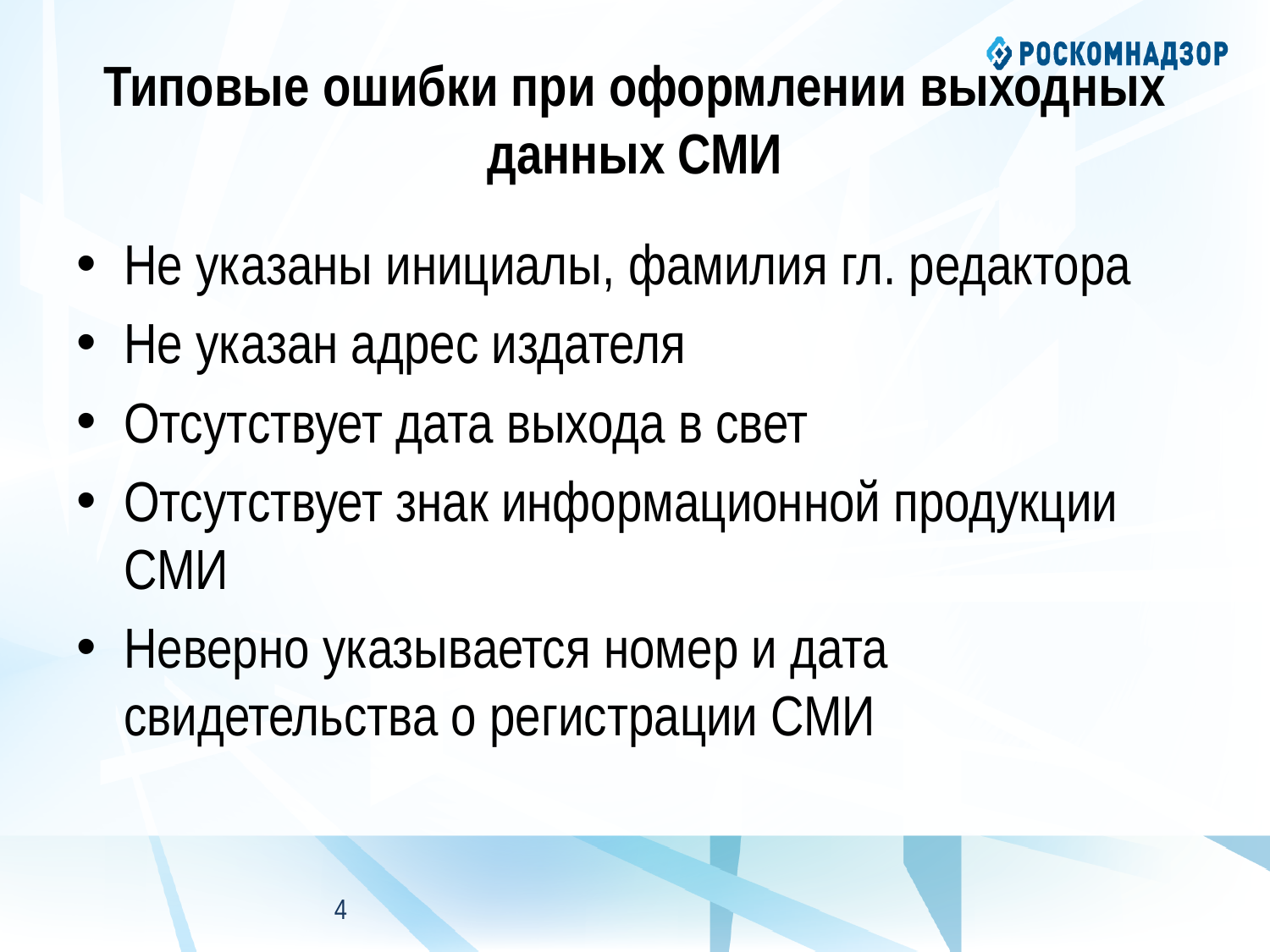

# Типовые ошибки при оформлении выходных данных СМИ
Не указаны инициалы, фамилия гл. редактора
Не указан адрес издателя
Отсутствует дата выхода в свет
Отсутствует знак информационной продукции СМИ
Неверно указывается номер и дата свидетельства о регистрации СМИ

4